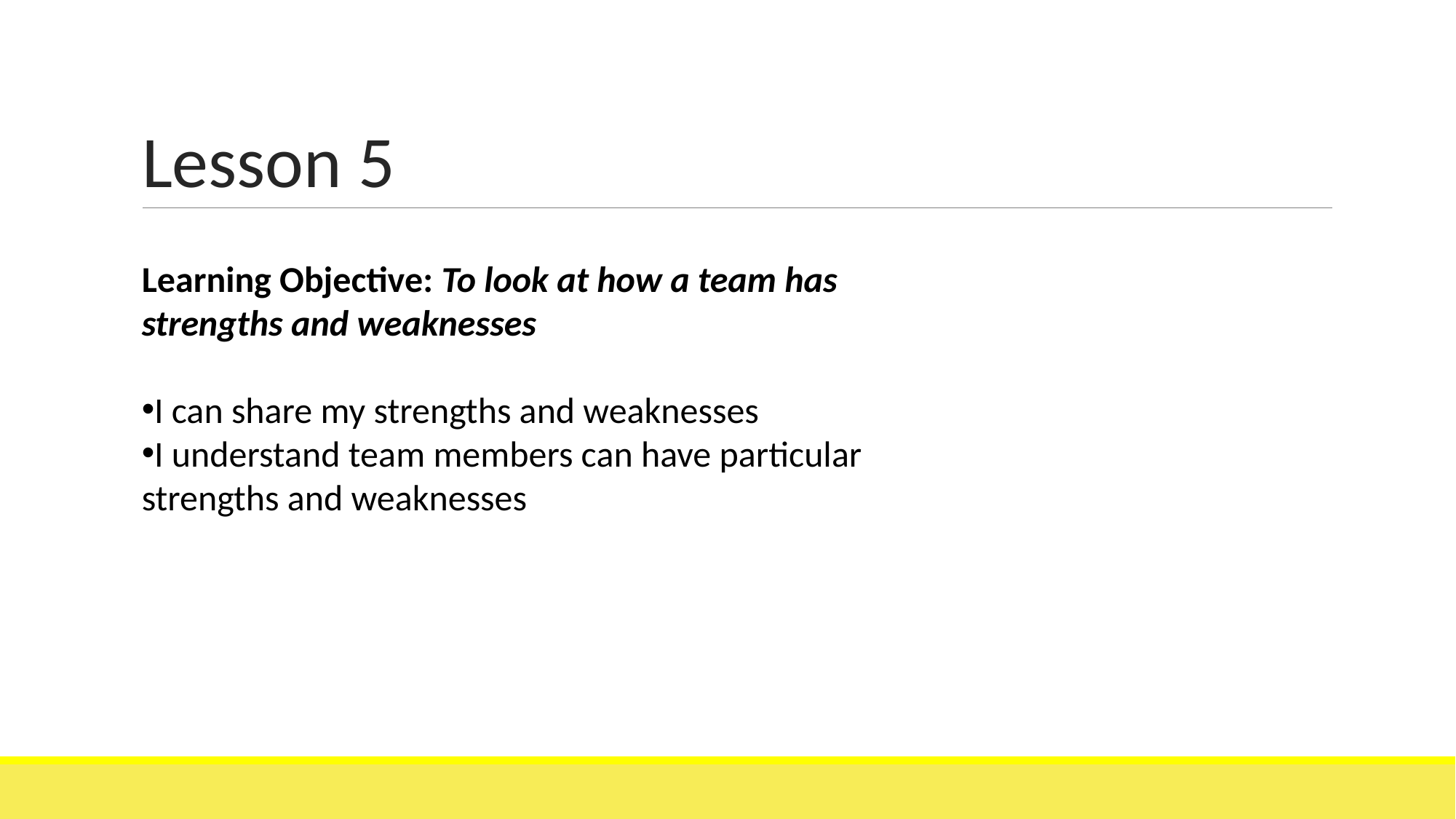

# Lesson 5
Learning Objective: To look at how a team has strengths and weaknesses

I can share my strengths and weaknesses
I understand team members can have particular strengths and weaknesses